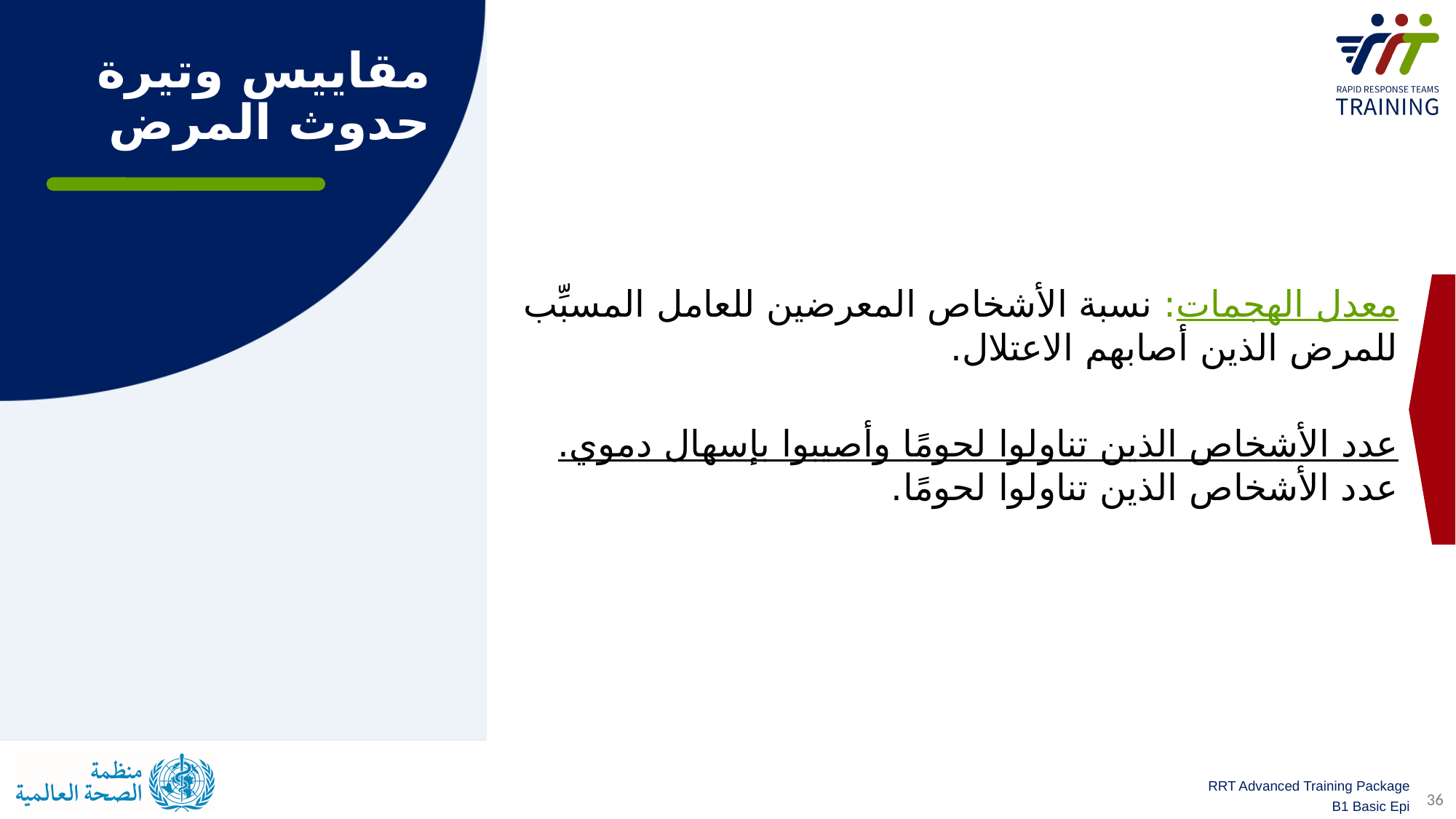

# مقاييس وتيرة حدوث المرض

معدل الهجمات: نسبة الأشخاص المعرضين للعامل المسبِّب للمرض الذين أصابهم الاعتلال.

عدد الأشخاص الذين تناولوا لحومًا وأصيبوا بإسهال دموي.
عدد الأشخاص الذين تناولوا لحومًا.